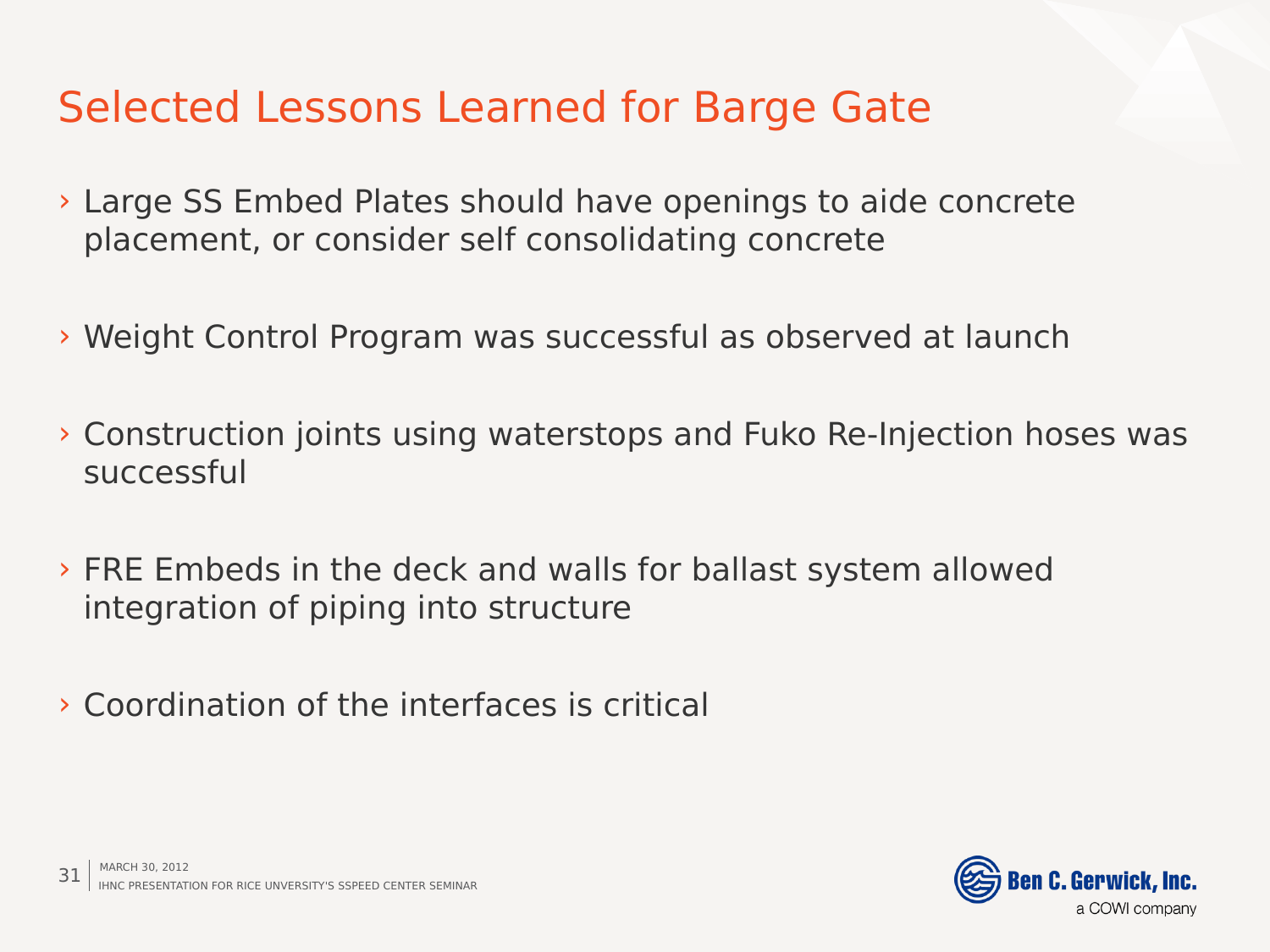

# Selected Lessons Learned for Barge Gate
Large SS Embed Plates should have openings to aide concrete placement, or consider self consolidating concrete

Weight Control Program was successful as observed at launch

Construction joints using waterstops and Fuko Re-Injection hoses was successful

FRE Embeds in the deck and walls for ballast system allowed integration of piping into structure

Coordination of the interfaces is critical

31
March 30, 2012
IHNC Presentation for Rice Unversity's SSPEED Center Seminar